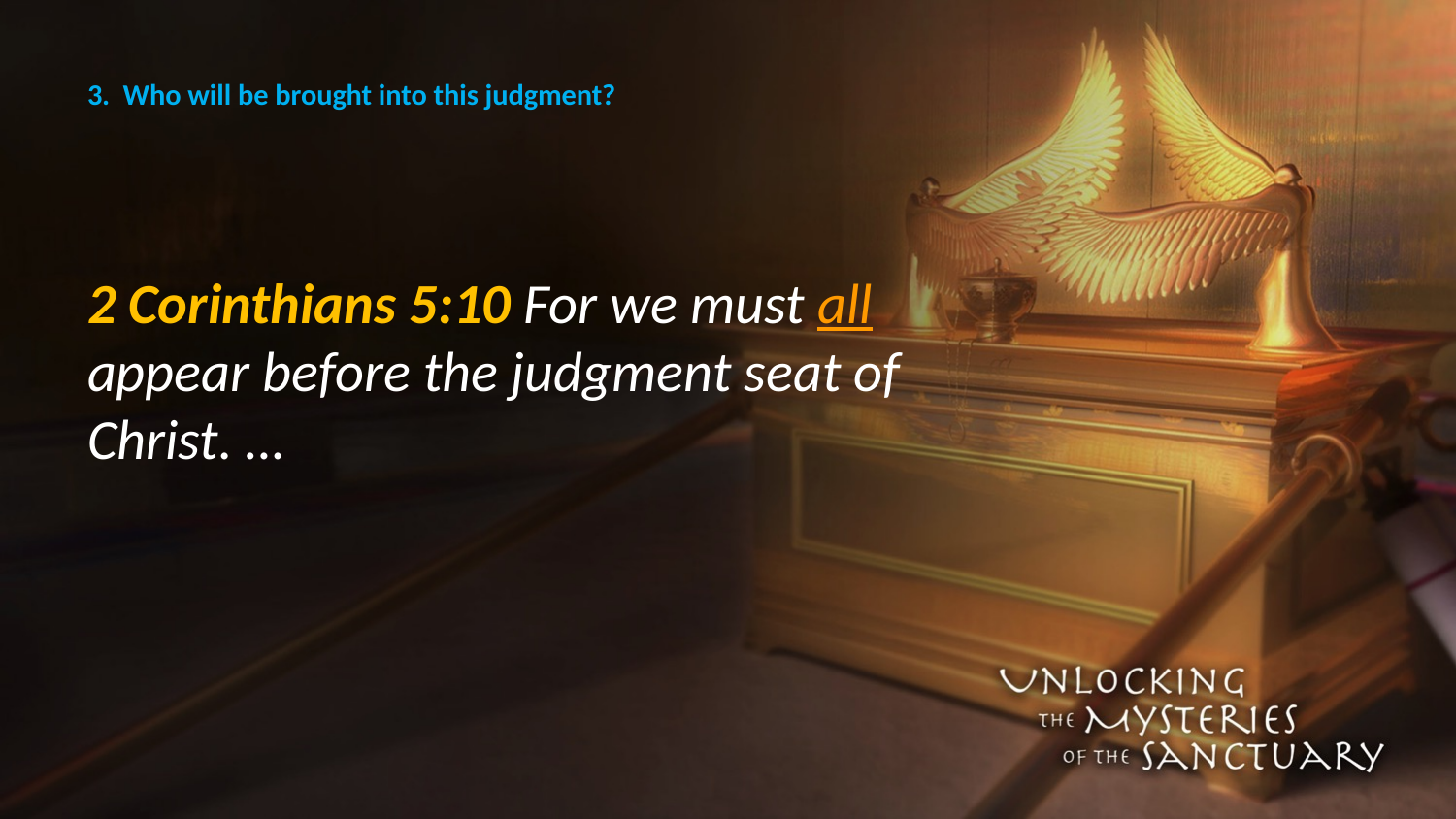

# 3.  Who will be brought into this judgment?

2 Corinthians 5:10 For we must all appear before the judgment seat of Christ. …